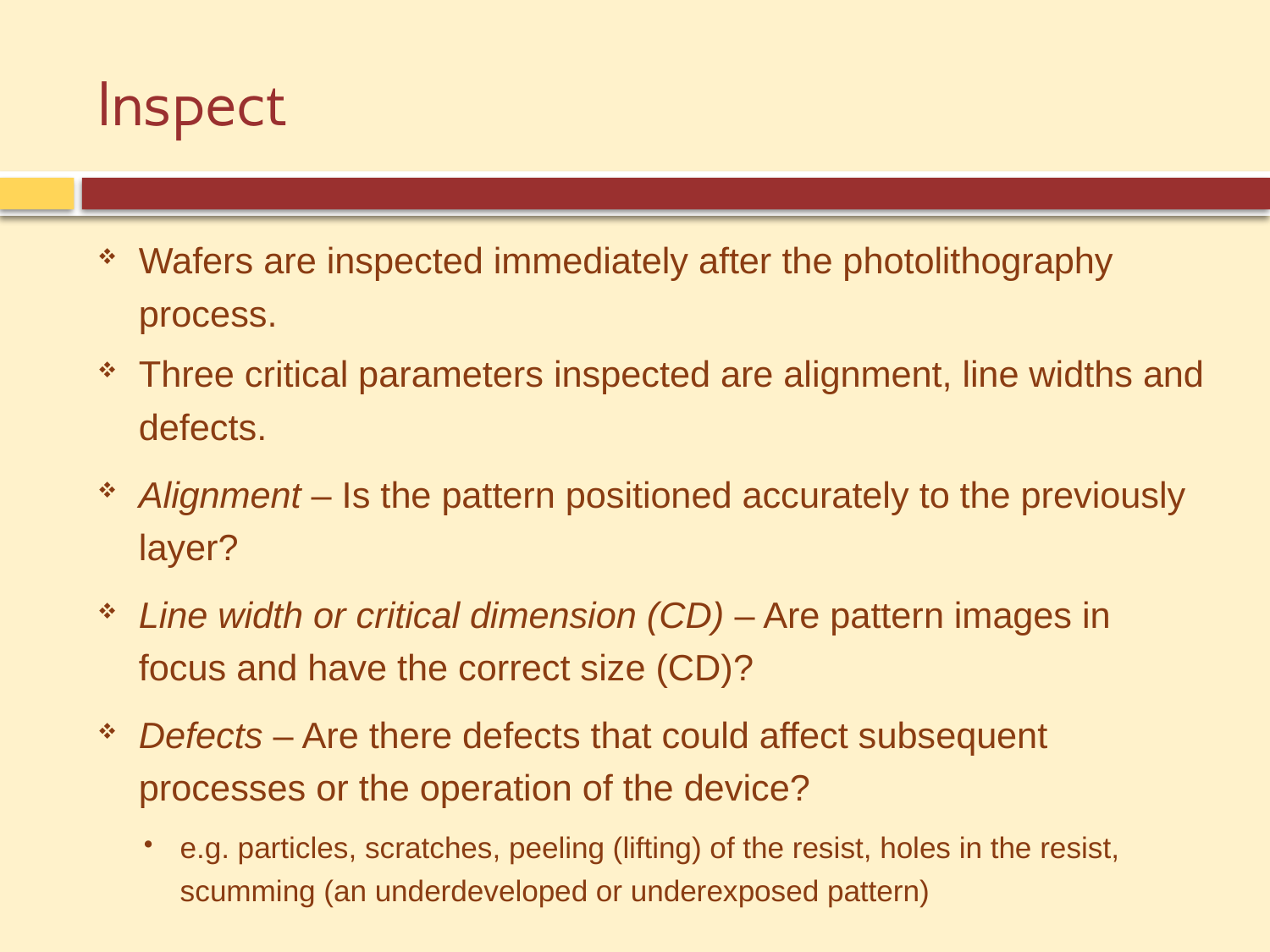

# Inspect
Wafers are inspected immediately after the photolithography process.
Three critical parameters inspected are alignment, line widths and defects.
Alignment – Is the pattern positioned accurately to the previously layer?
Line width or critical dimension (CD) – Are pattern images in focus and have the correct size (CD)?
Defects – Are there defects that could affect subsequent processes or the operation of the device?
e.g. particles, scratches, peeling (lifting) of the resist, holes in the resist, scumming (an underdeveloped or underexposed pattern)